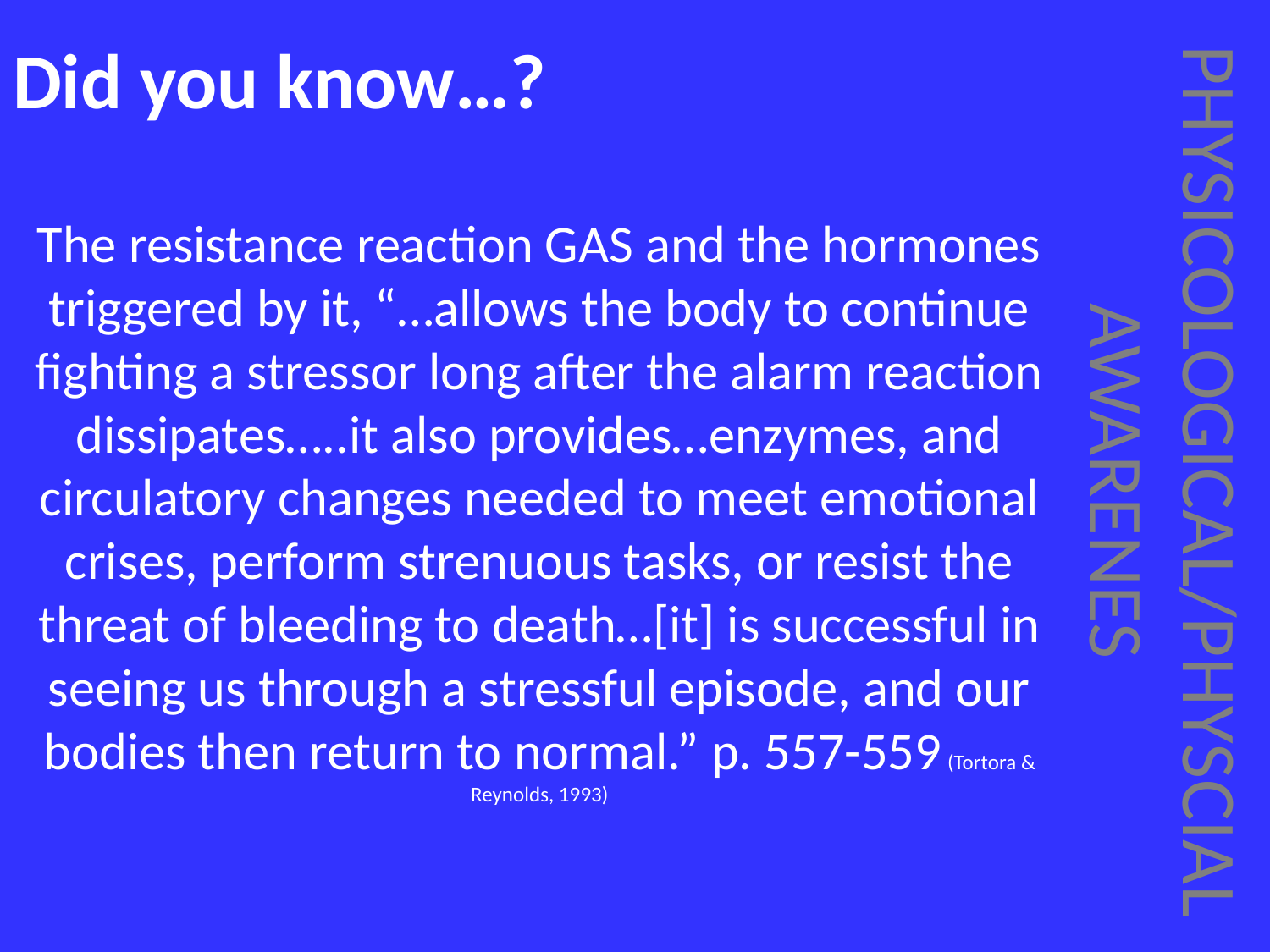

# Did you know…?
The resistance reaction GAS and the hormones triggered by it, “…allows the body to continue fighting a stressor long after the alarm reaction dissipates…..it also provides…enzymes, and circulatory changes needed to meet emotional crises, perform strenuous tasks, or resist the threat of bleeding to death…[it] is successful in seeing us through a stressful episode, and our bodies then return to normal.” p. 557-559 (Tortora & Reynolds, 1993)
PHYSICOLOGICAL/PHYSCIAL AWARENES